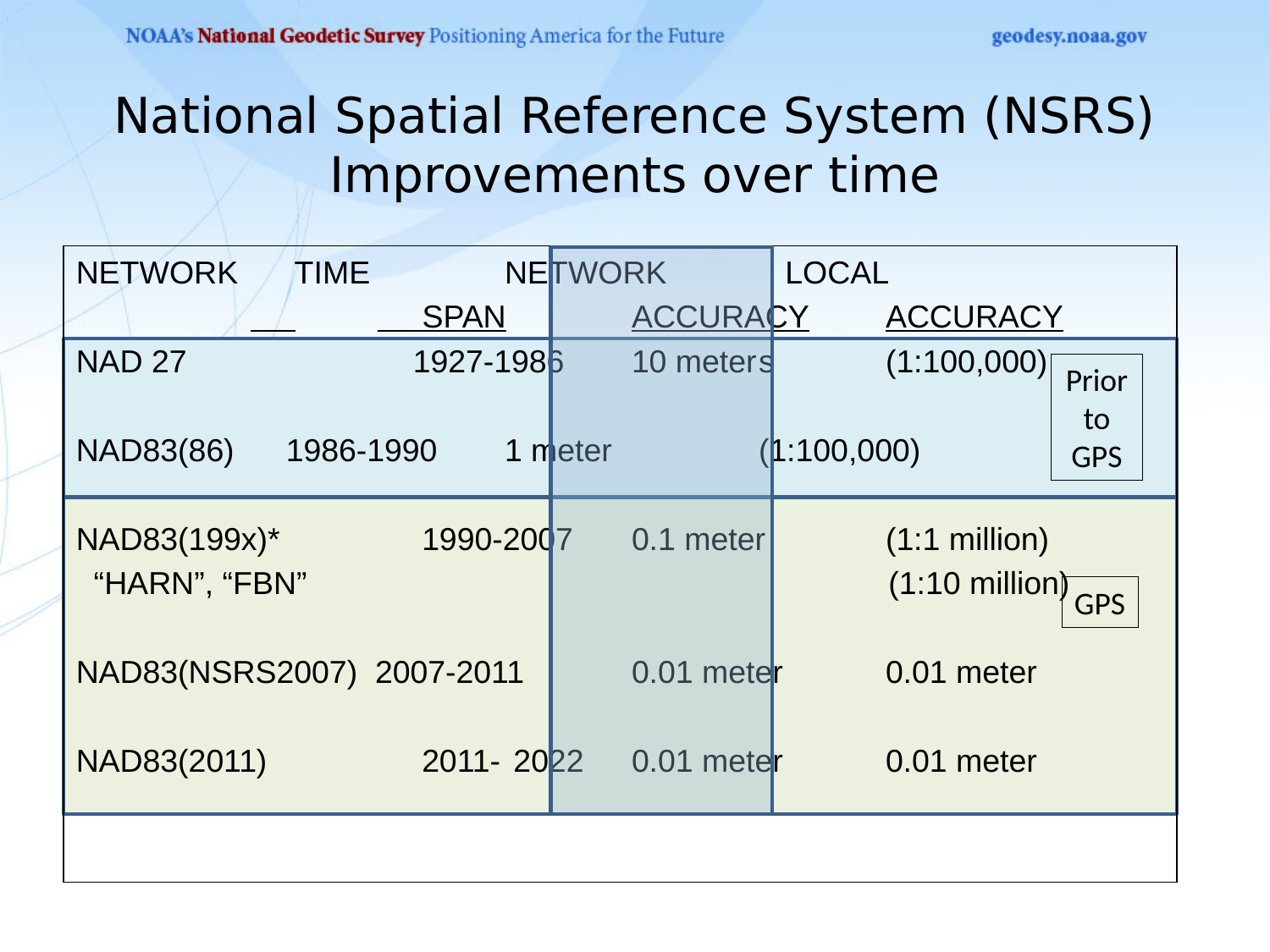

# National Spatial Reference System (NSRS) Improvements over time
NETWORK	     TIME		NETWORK	   LOCAL
		     	     SPAN	ACCURACY	ACCURACY
NAD 27		    1927-1986	10 meter	s	(1:100,000)

NAD83(86)	    1986-1990	1 meter		(1:100,000)

NAD83(199x)* 	     1990-2007	0.1 meter 	(1:1 million)
  “HARN”, “FBN”			                             (1:10 million)

NAD83(NSRS2007)  2007-2011	0.01 meter	0.01 meter

NAD83(2011)  	     2011-	 2022	0.01 meter	0.01 meter

Prior to GPS

GPS